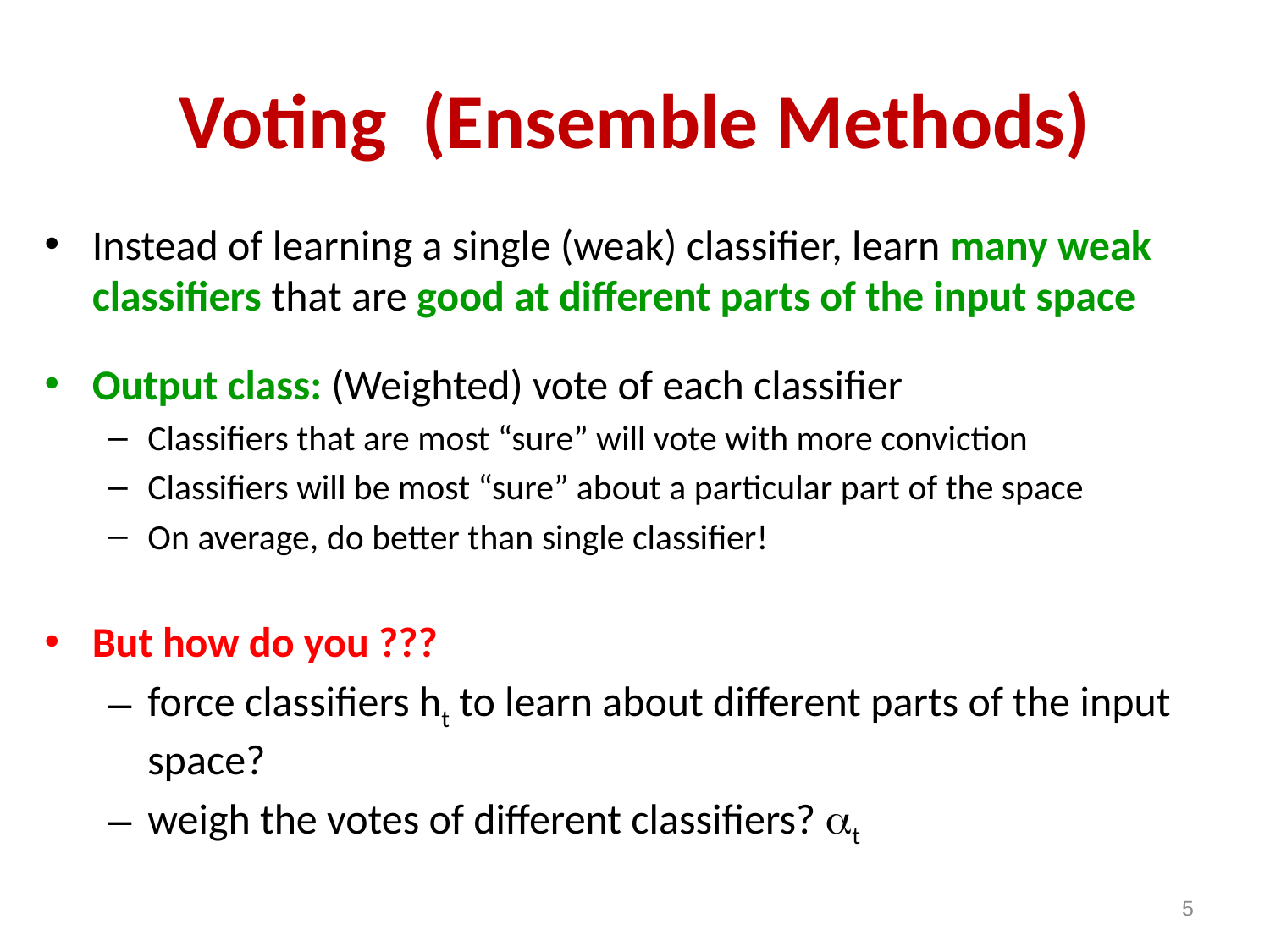

# Voting  (Ensemble Methods)
Instead of learning a single (weak) classifier, learn many weak classifiers that are good at different parts of the input space

Output class: (Weighted) vote of each classifier
Classifiers that are most “sure” will vote with more conviction
Classifiers will be most “sure” about a particular part of the space
On average, do better than single classifier!

But how do you ???
force classifiers ht to learn about different parts of the input space?
weigh the votes of different classifiers? αt

5